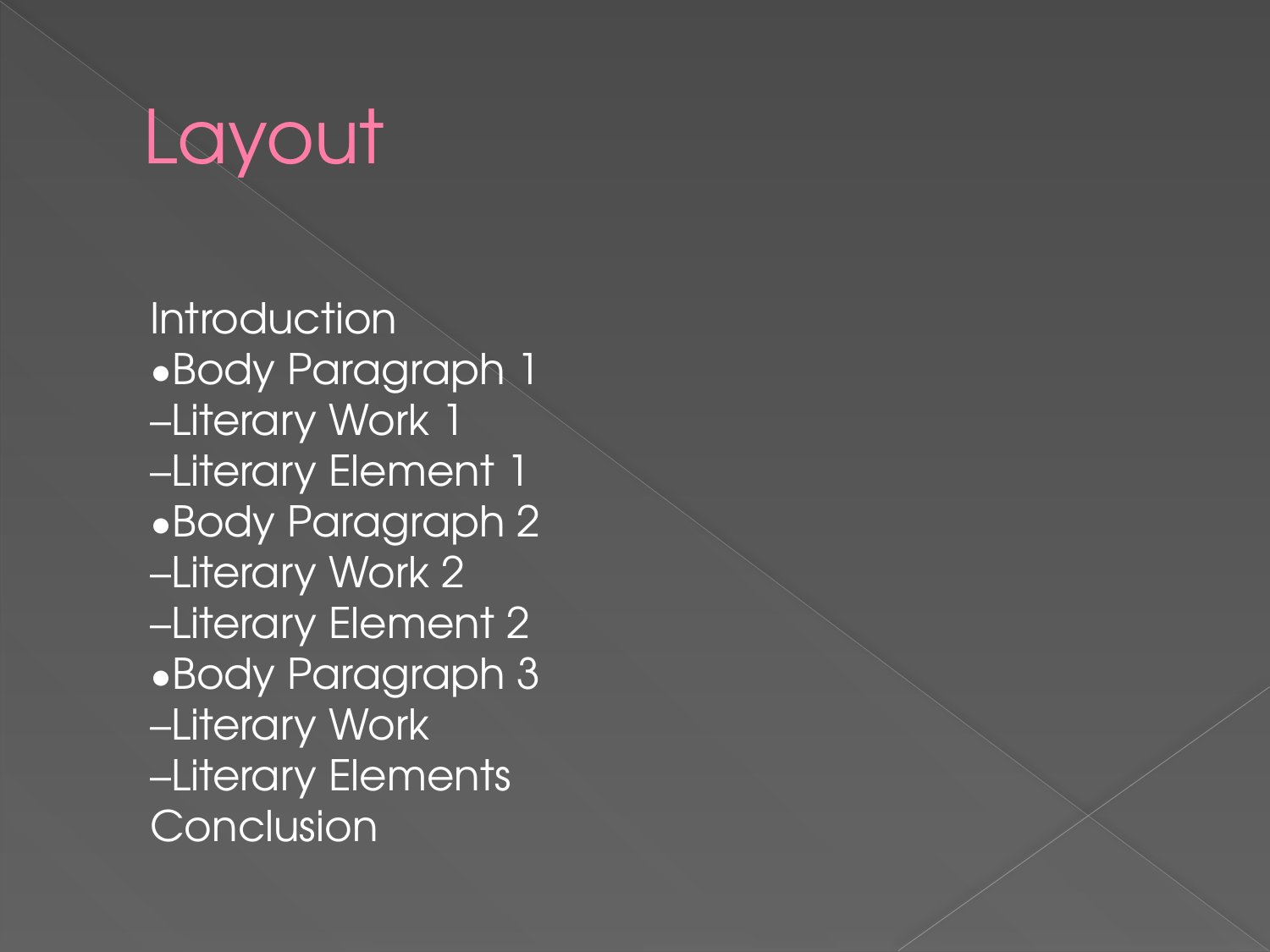

# Layout

Introduction
•Body Paragraph 1
–Literary Work 1
–Literary Element 1
•Body Paragraph 2
–Literary Work 2
–Literary Element 2
•Body Paragraph 3
–Literary Work
–Literary Elements
Conclusion